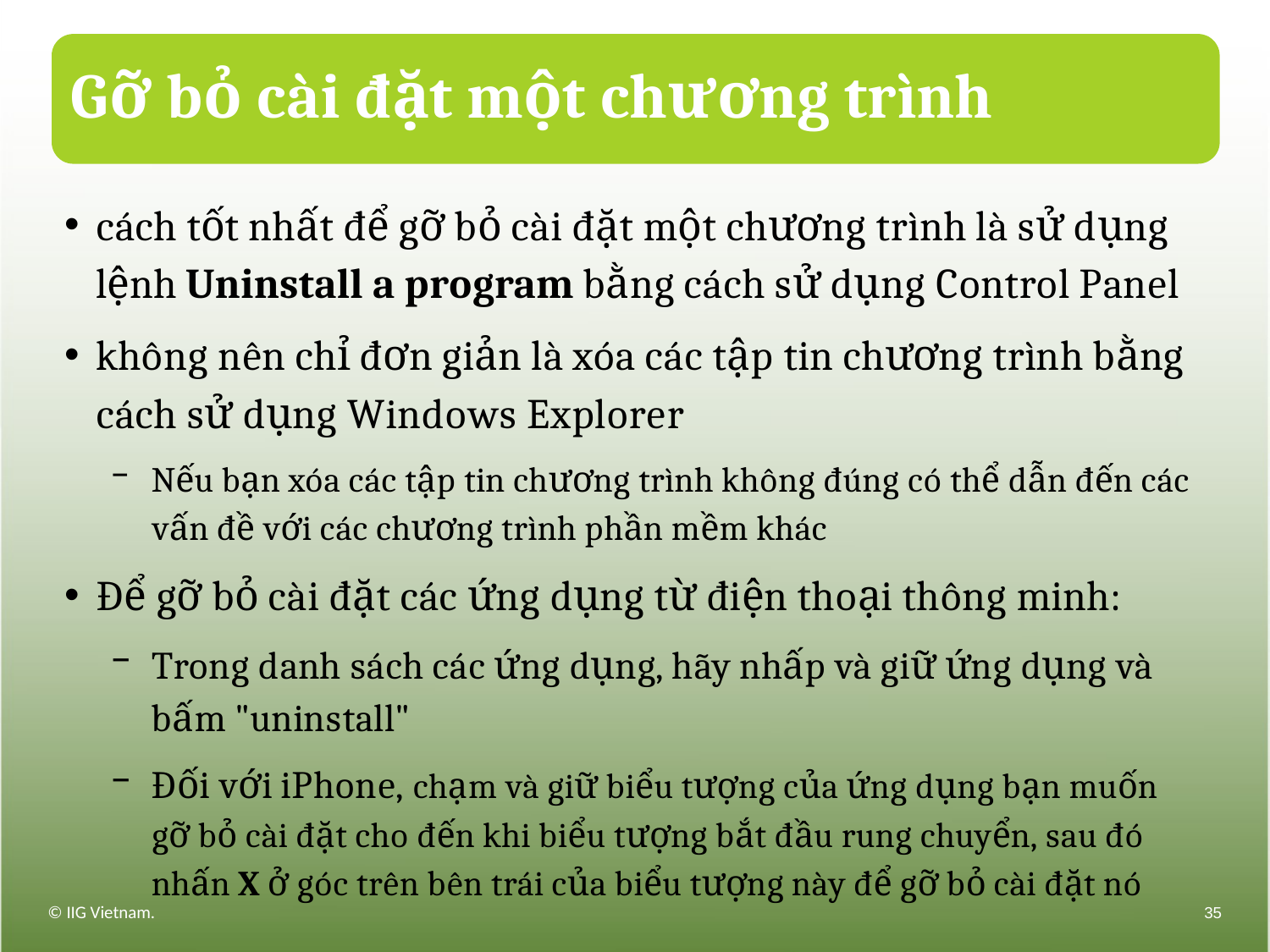

# Gỡ bỏ cài đặt một chương trình
cách tốt nhất để gỡ bỏ cài đặt một chương trình là sử dụng lệnh Uninstall a program bằng cách sử dụng Control Panel
không nên chỉ đơn giản là xóa các tập tin chương trình bằng cách sử dụng Windows Explorer
Nếu bạn xóa các tập tin chương trình không đúng có thể dẫn đến các vấn đề với các chương trình phần mềm khác
Để gỡ bỏ cài đặt các ứng dụng từ điện thoại thông minh:
Trong danh sách các ứng dụng, hãy nhấp và giữ ứng dụng và bấm "uninstall"
Đối với iPhone, chạm và giữ biểu tượng của ứng dụng bạn muốn gỡ bỏ cài đặt cho đến khi biểu tượng bắt đầu rung chuyển, sau đó nhấn X ở góc trên bên trái của biểu tượng này để gỡ bỏ cài đặt nó
© IIG Vietnam.
35